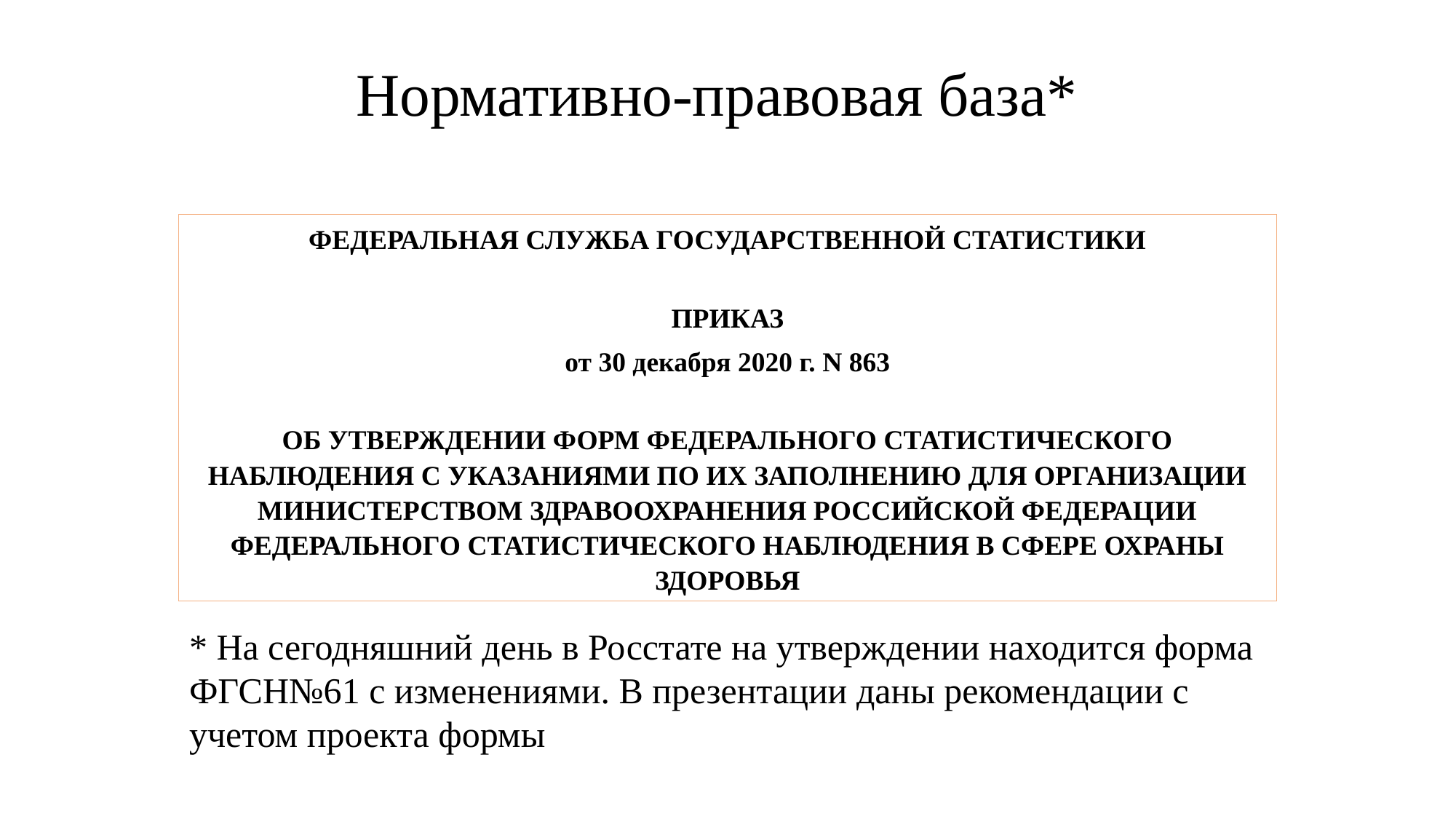

# Нормативно-правовая база*
ФЕДЕРАЛЬНАЯ СЛУЖБА ГОСУДАРСТВЕННОЙ СТАТИСТИКИ

ПРИКАЗ
от 30 декабря 2020 г. N 863

ОБ УТВЕРЖДЕНИИ ФОРМ ФЕДЕРАЛЬНОГО СТАТИСТИЧЕСКОГО НАБЛЮДЕНИЯ С УКАЗАНИЯМИ ПО ИХ ЗАПОЛНЕНИЮ ДЛЯ ОРГАНИЗАЦИИ МИНИСТЕРСТВОМ ЗДРАВООХРАНЕНИЯ РОССИЙСКОЙ ФЕДЕРАЦИИ ФЕДЕРАЛЬНОГО СТАТИСТИЧЕСКОГО НАБЛЮДЕНИЯ В СФЕРЕ ОХРАНЫ ЗДОРОВЬЯ
* На сегодняшний день в Росстате на утверждении находится форма ФГСН№61 с изменениями. В презентации даны рекомендации с учетом проекта формы